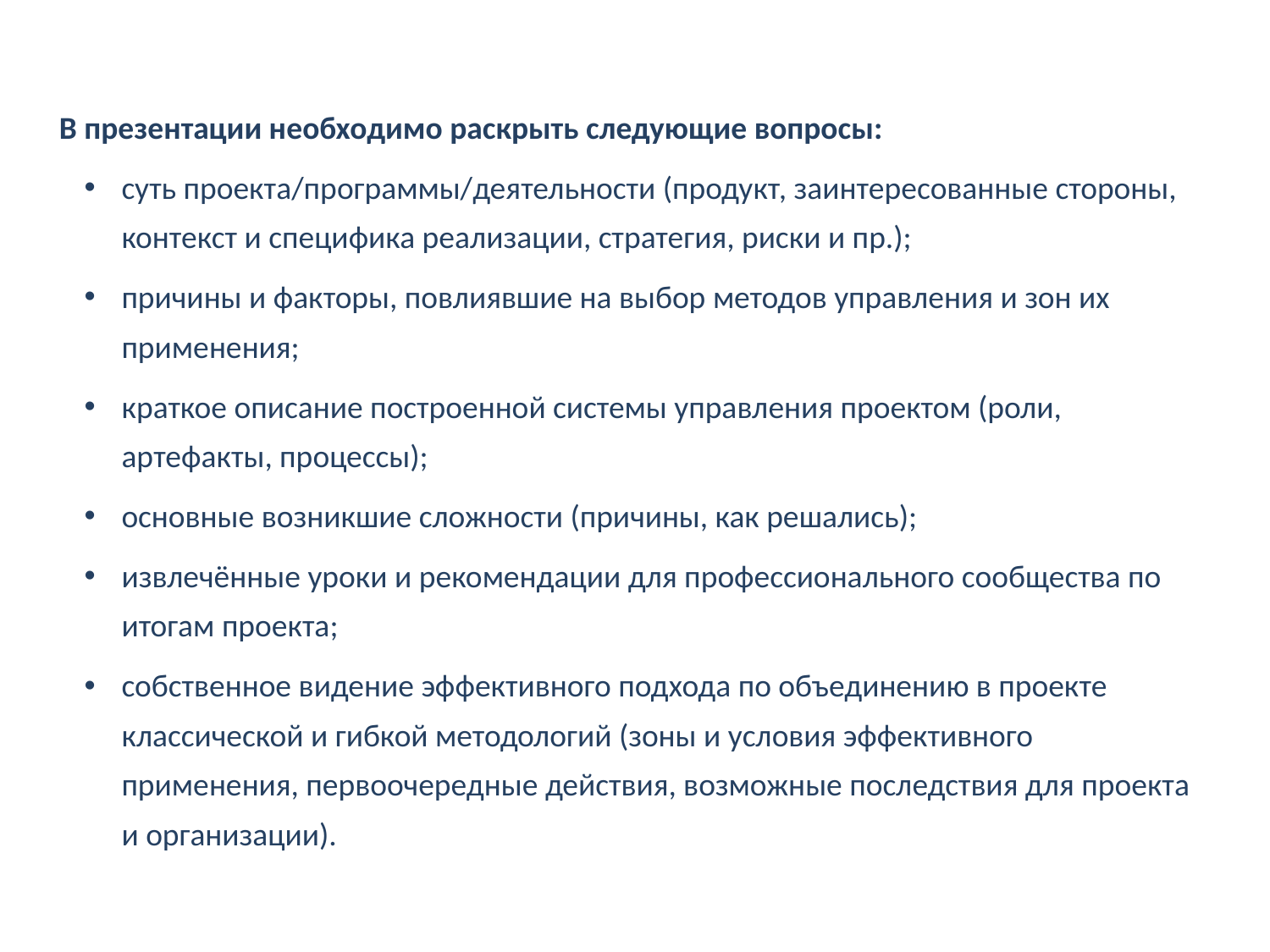

В презентации необходимо раскрыть следующие вопросы:
суть проекта/программы/деятельности (продукт, заинтересованные стороны, контекст и специфика реализации, стратегия, риски и пр.);
причины и факторы, повлиявшие на выбор методов управления и зон их применения;
краткое описание построенной системы управления проектом (роли, артефакты, процессы);
основные возникшие сложности (причины, как решались);
извлечённые уроки и рекомендации для профессионального сообщества по итогам проекта;
собственное видение эффективного подхода по объединению в проекте классической и гибкой методологий (зоны и условия эффективного применения, первоочередные действия, возможные последствия для проекта и организации).